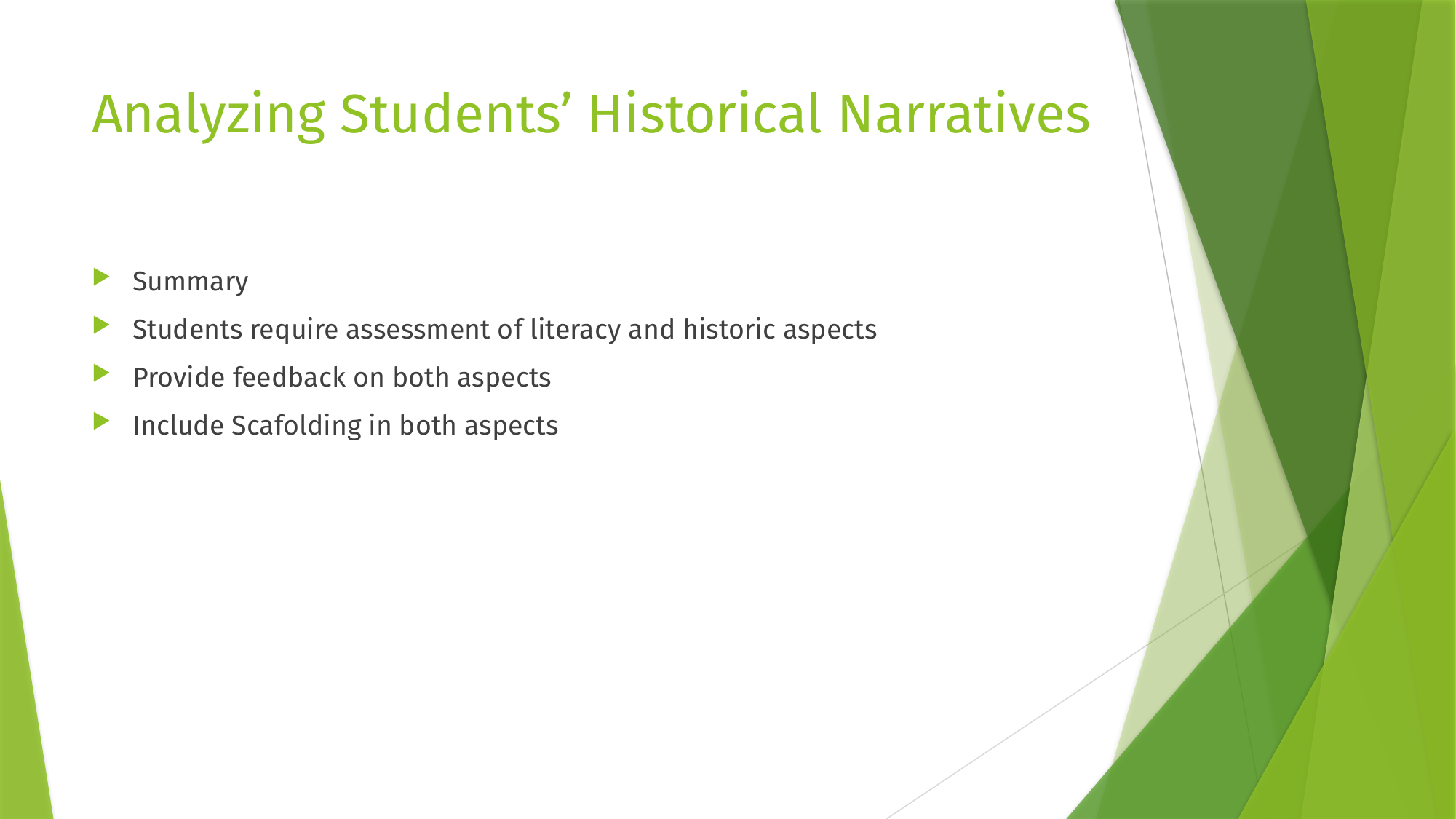

# Analyzing Students’ Historical Narratives
Summary
Students require assessment of literacy and historic aspects
Provide feedback on both aspects
Include Scafolding in both aspects